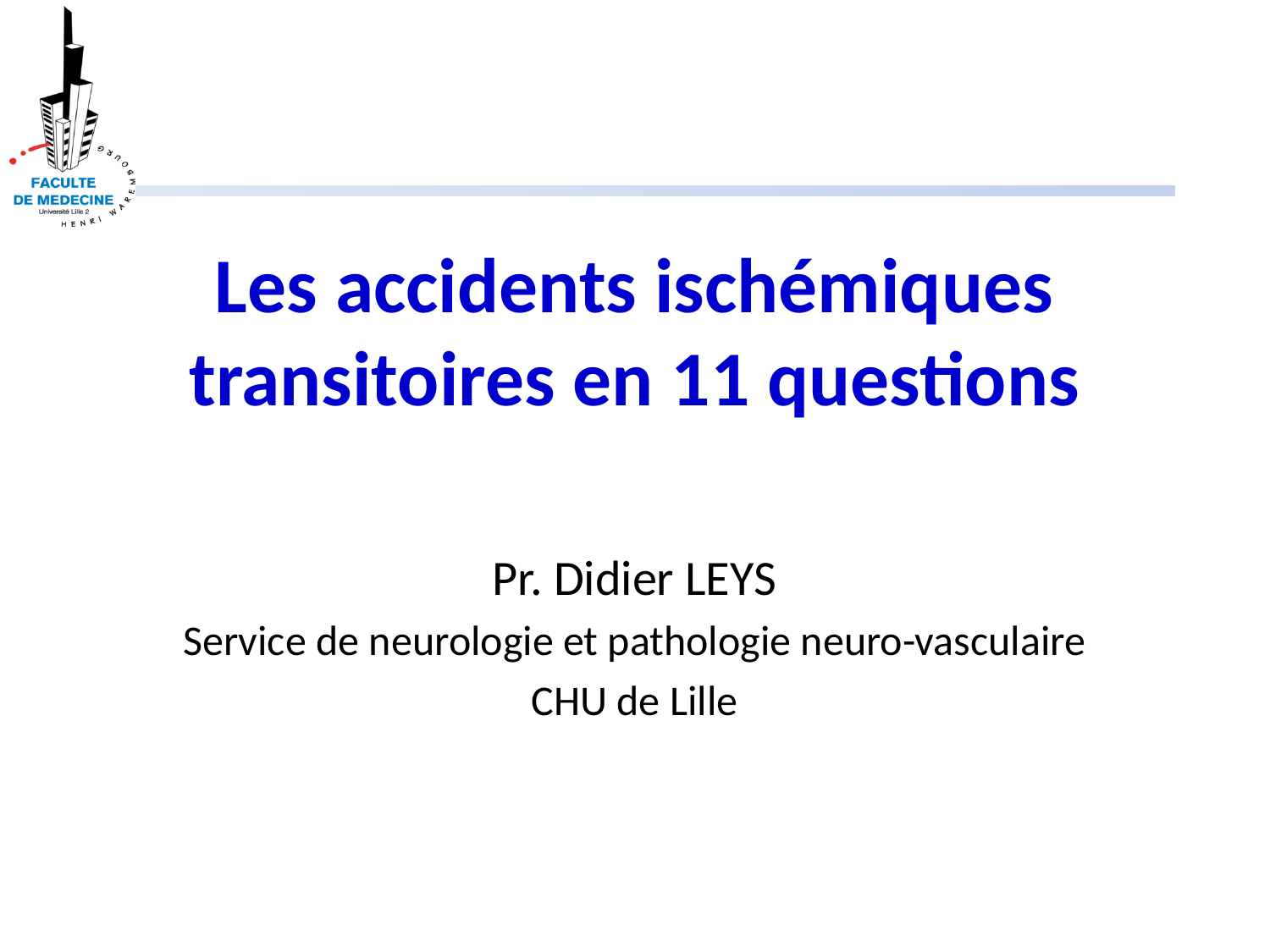

# Les accidents ischémiques transitoires en 11 questions
Pr. Didier LEYS
Service de neurologie et pathologie neuro-vasculaire
CHU de Lille